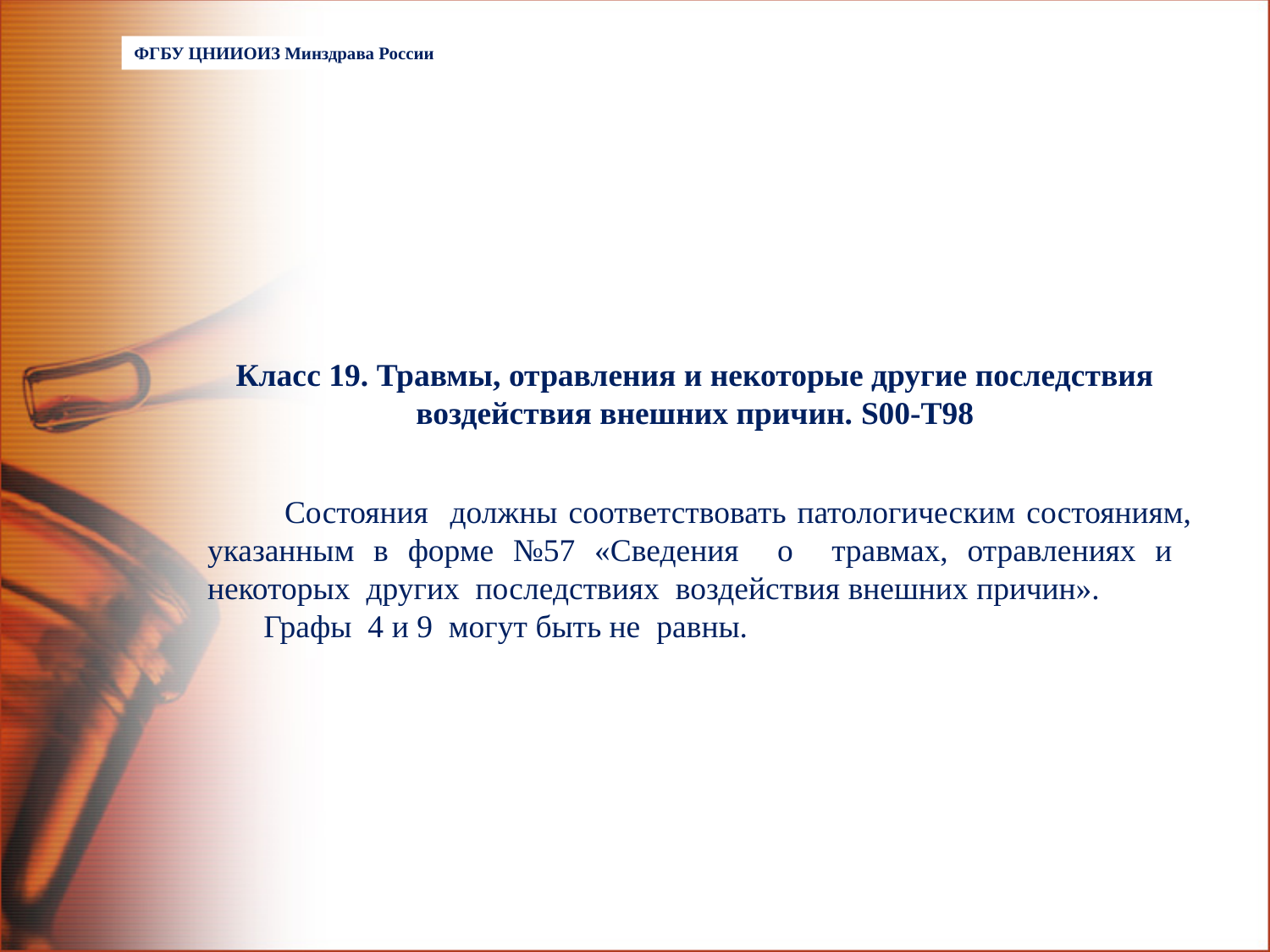

ФГБУ ЦНИИОИЗ Минздрава России

Класс 19. Травмы, отравления и некоторые другие последствия воздействия внешних причин. S00-T98

       Состояния  должны соответствовать патологическим состояниям, указанным в форме №57 «Сведения  о  травмах, отравлениях и  некоторых  других  последствиях  воздействия внешних причин».
       Графы  4 и 9  могут быть не  равны.